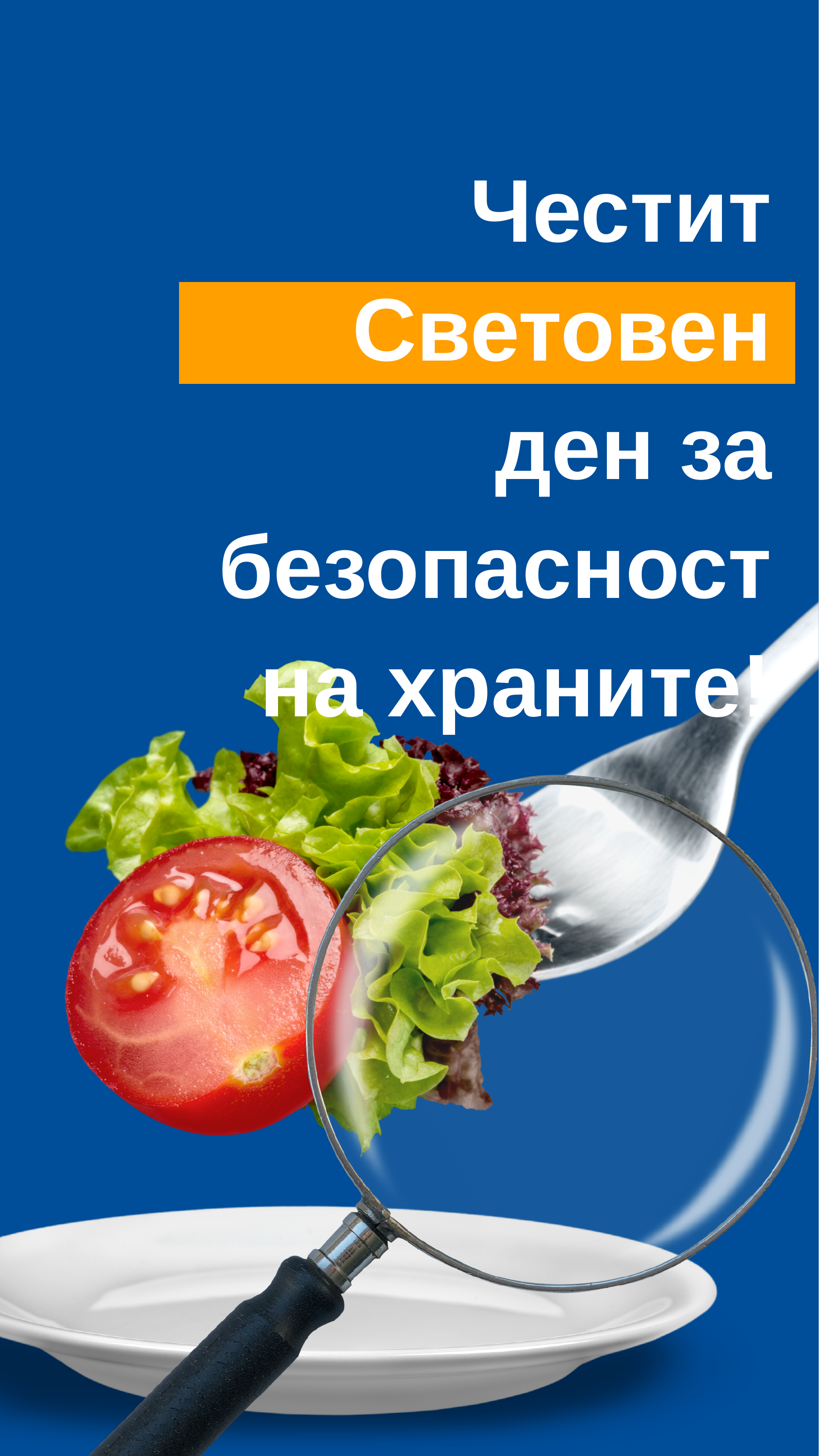

Честит Световен
ден за безопасност на храните!